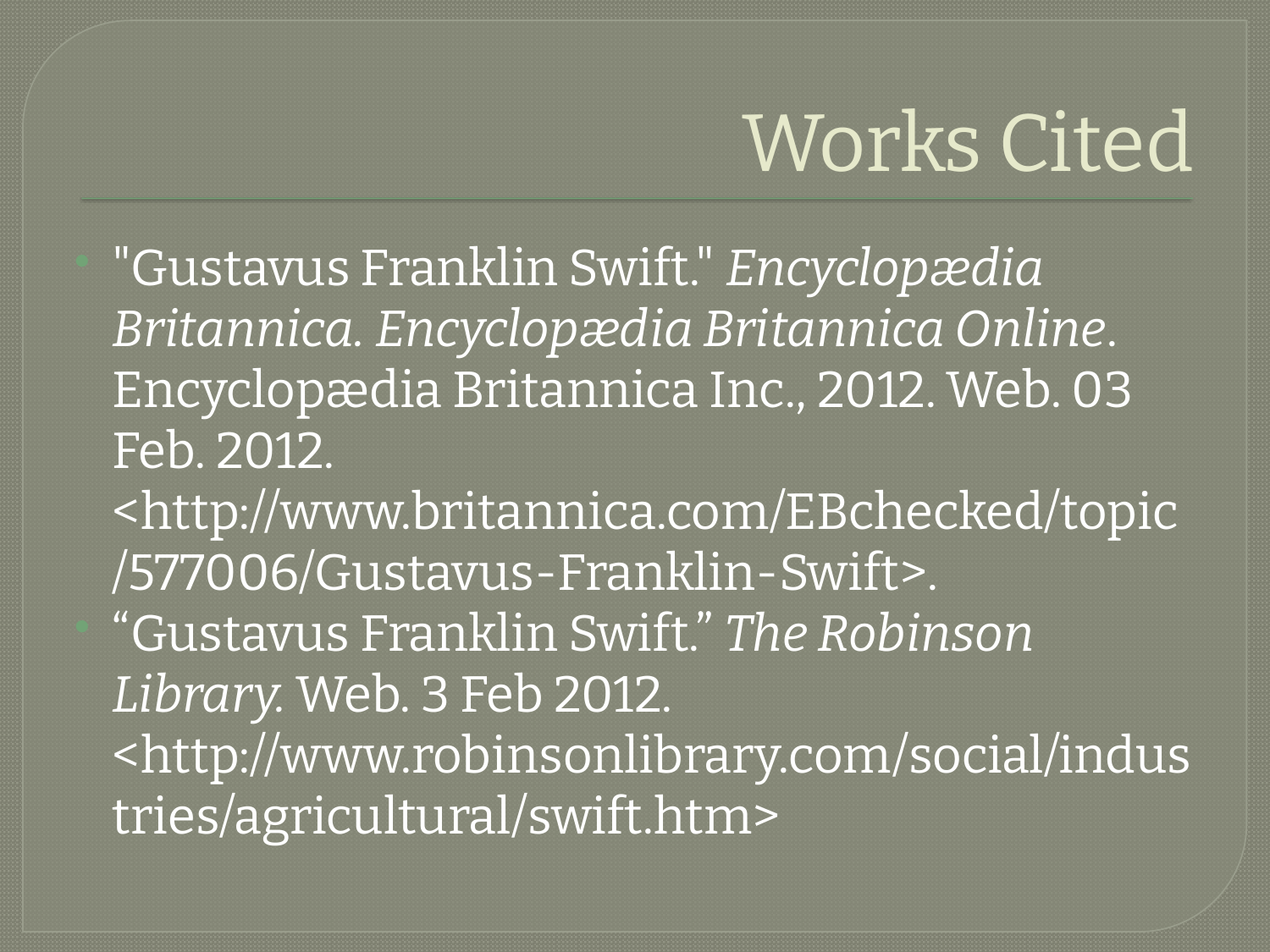

# Works Cited
"Gustavus Franklin Swift." Encyclopædia Britannica. Encyclopædia Britannica Online. Encyclopædia Britannica Inc., 2012. Web. 03 Feb. 2012. <http://www.britannica.com/EBchecked/topic/577006/Gustavus-Franklin-Swift>.
“Gustavus Franklin Swift.” The Robinson Library. Web. 3 Feb 2012. <http://www.robinsonlibrary.com/social/industries/agricultural/swift.htm>